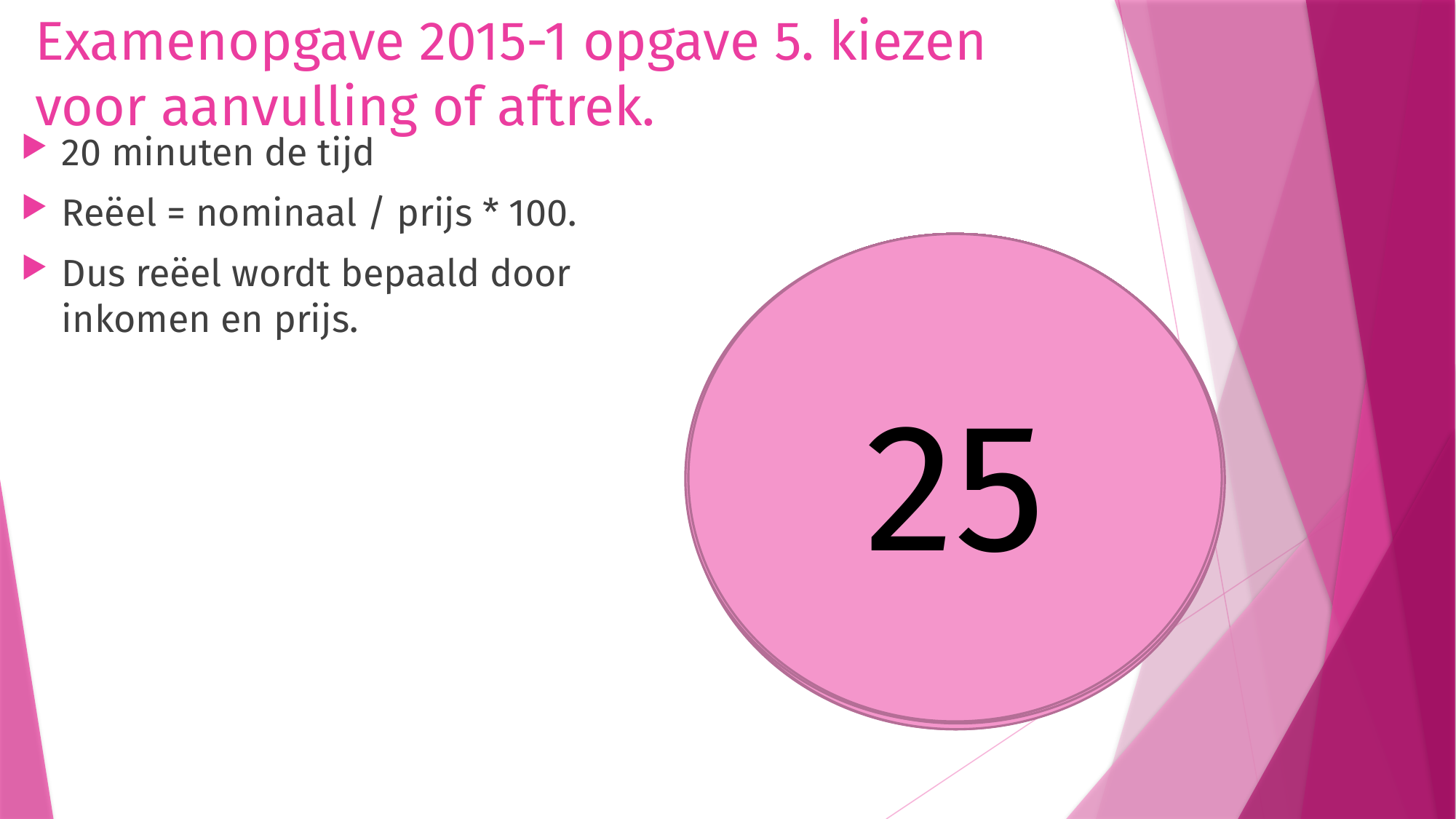

# Examenopgave 2015-1 opgave 5. kiezen voor aanvulling of aftrek.
20 minuten de tijd
Reëel = nominaal / prijs * 100.
Dus reëel wordt bepaald door inkomen en prijs.

25
21
19
17
16
15
14
12
13
11
10
8
9
5
6
7
4
3
1
2
24
23
20
18
22